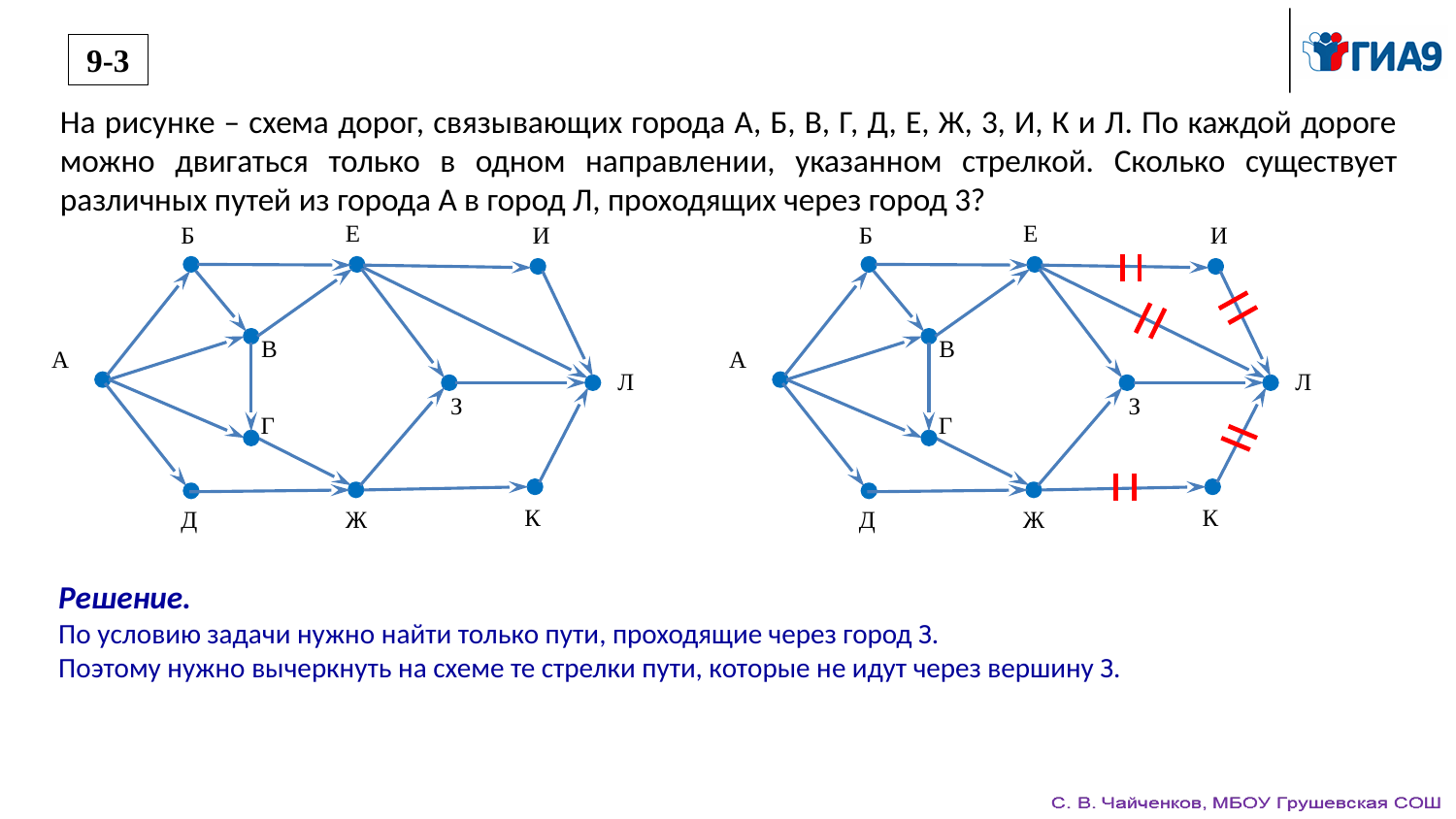

9-3
На рисунке – схема дорог, связывающих города А, Б, В, Г, Д, Е, Ж, 3, И, К и Л. По каждой дороге можно двигаться только в одном направлении, указанном стрелкой. Сколько существует различных путей из города А в город Л, проходящих через город 3?

Е
Б
И

В

А
Л

З
Г

К
Ж
Д

Е
Б
И

В

А
Л

З
Г

К
Ж
Д
Решение.
По условию задачи нужно найти только пути, проходящие через город З.
Поэтому нужно вычеркнуть на схеме те стрелки пути, которые не идут через вершину З.